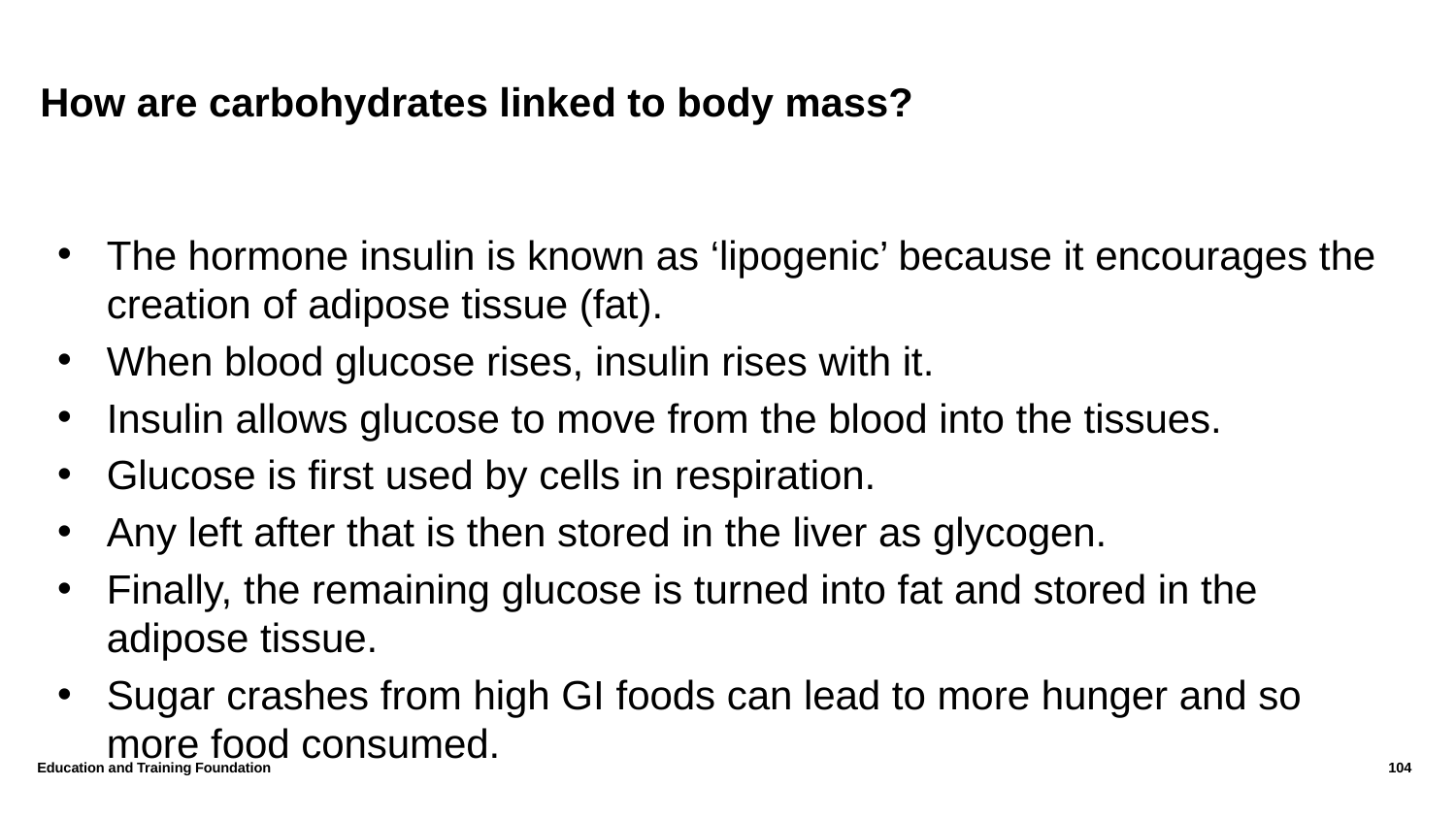

# How are carbohydrates linked to body mass?
The hormone insulin is known as ‘lipogenic’ because it encourages the creation of adipose tissue (fat).
When blood glucose rises, insulin rises with it.
Insulin allows glucose to move from the blood into the tissues.
Glucose is first used by cells in respiration.
Any left after that is then stored in the liver as glycogen.
Finally, the remaining glucose is turned into fat and stored in the adipose tissue.
Sugar crashes from high GI foods can lead to more hunger and so more food consumed.

Education and Training Foundation
104